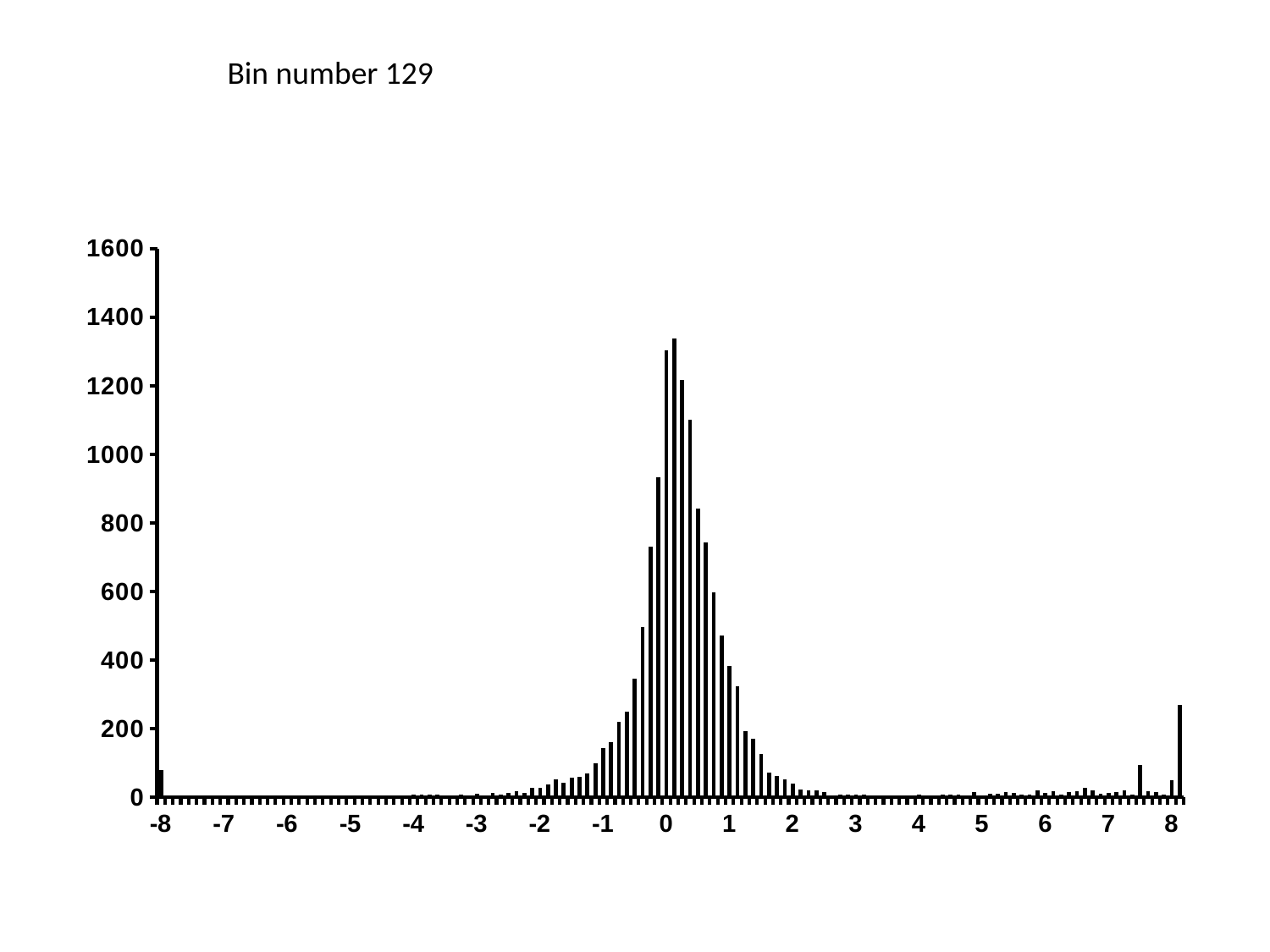

Bin number 129

### Chart

| Category | Frequency |
|---|---|
| -8 | 78.0 |
| -7.875 | 2.0 |
| -7.75 | 1.0 |
| -7.625 | 2.0 |
| -7.5 | 1.0 |
| -7.375 | 2.0 |
| -7.25 | 2.0 |
| -7.125 | 2.0 |
| -7 | 0.0 |
| -6.875 | 2.0 |
| -6.75 | 4.0 |
| -6.625 | 2.0 |
| -6.5 | 2.0 |
| -6.375 | 0.0 |
| -6.25 | 0.0 |
| -6.125 | 2.0 |
| -6 | 0.0 |
| -5.875 | 3.0 |
| -5.75 | 2.0 |
| -5.625 | 3.0 |
| -5.5 | 2.0 |
| -5.375 | 0.0 |
| -5.25 | 3.0 |
| -5.125 | 5.0 |
| -5 | 2.0 |
| -4.875 | 2.0 |
| -4.75 | 2.0 |
| -4.625 | 1.0 |
| -4.5 | 4.0 |
| -4.375 | 2.0 |
| -4.25 | 3.0 |
| -4.125 | 2.0 |
| -4 | 6.0 |
| -3.875 | 6.0 |
| -3.75 | 6.0 |
| -3.625 | 7.0 |
| -3.5 | 5.0 |
| -3.375 | 5.0 |
| -3.25 | 6.0 |
| -3.125 | 4.0 |
| -3 | 10.0 |
| -2.875 | 5.0 |
| -2.75 | 11.0 |
| -2.625 | 8.0 |
| -2.5 | 13.0 |
| -2.375 | 18.0 |
| -2.25 | 11.0 |
| -2.125 | 27.0 |
| -2 | 26.0 |
| -1.875 | 37.0 |
| -1.75 | 51.0 |
| -1.625 | 41.0 |
| -1.5 | 57.0 |
| -1.375 | 59.0 |
| -1.25 | 68.0 |
| -1.125 | 98.0 |
| -1 | 142.0 |
| -0.875 | 160.0 |
| -0.75 | 218.0 |
| -0.625 | 248.0 |
| -0.5 | 346.0 |
| -0.375 | 496.0 |
| -0.25 | 730.0 |
| -0.125 | 931.0 |
| 0 | 1301.0 |
| 0.125 | 1337.0 |
| 0.25 | 1216.0 |
| 0.375 | 1101.0 |
| 0.5 | 842.0 |
| 0.625 | 742.0 |
| 0.75 | 596.0 |
| 0.875 | 470.0 |
| 1 | 383.0 |
| 1.125 | 322.0 |
| 1.25 | 191.0 |
| 1.375 | 170.0 |
| 1.5 | 126.0 |
| 1.625 | 72.0 |
| 1.75 | 62.0 |
| 1.875 | 51.0 |
| 2 | 38.0 |
| 2.125 | 23.0 |
| 2.25 | 20.0 |
| 2.375 | 20.0 |
| 2.5 | 15.0 |
| 2.625 | 5.0 |
| 2.75 | 8.0 |
| 2.875 | 7.0 |
| 3 | 6.0 |
| 3.125 | 6.0 |
| 3.25 | 4.0 |
| 3.375 | 1.0 |
| 3.5 | 2.0 |
| 3.625 | 4.0 |
| 3.75 | 1.0 |
| 3.875 | 5.0 |
| 4 | 6.0 |
| 4.125 | 2.0 |
| 4.25 | 4.0 |
| 4.375 | 6.0 |
| 4.5 | 7.0 |
| 4.625 | 6.0 |
| 4.75 | 3.0 |
| 4.875 | 14.0 |
| 5 | 4.0 |
| 5.125 | 10.0 |
| 5.25 | 10.0 |
| 5.375 | 14.0 |
| 5.5 | 12.0 |
| 5.625 | 8.0 |
| 5.75 | 6.0 |
| 5.875 | 19.0 |
| 6 | 11.0 |
| 6.125 | 16.0 |
| 6.25 | 8.0 |
| 6.375 | 14.0 |
| 6.5 | 16.0 |
| 6.625 | 26.0 |
| 6.75 | 19.0 |
| 6.875 | 10.0 |
| 7 | 12.0 |
| 7.125 | 14.0 |
| 7.25 | 19.0 |
| 7.375 | 7.0 |
| 7.5 | 94.0 |
| 7.625 | 18.0 |
| 7.75 | 15.0 |
| 7.875 | 7.0 |
| 8 | 48.0 |
| More | 269.0 |